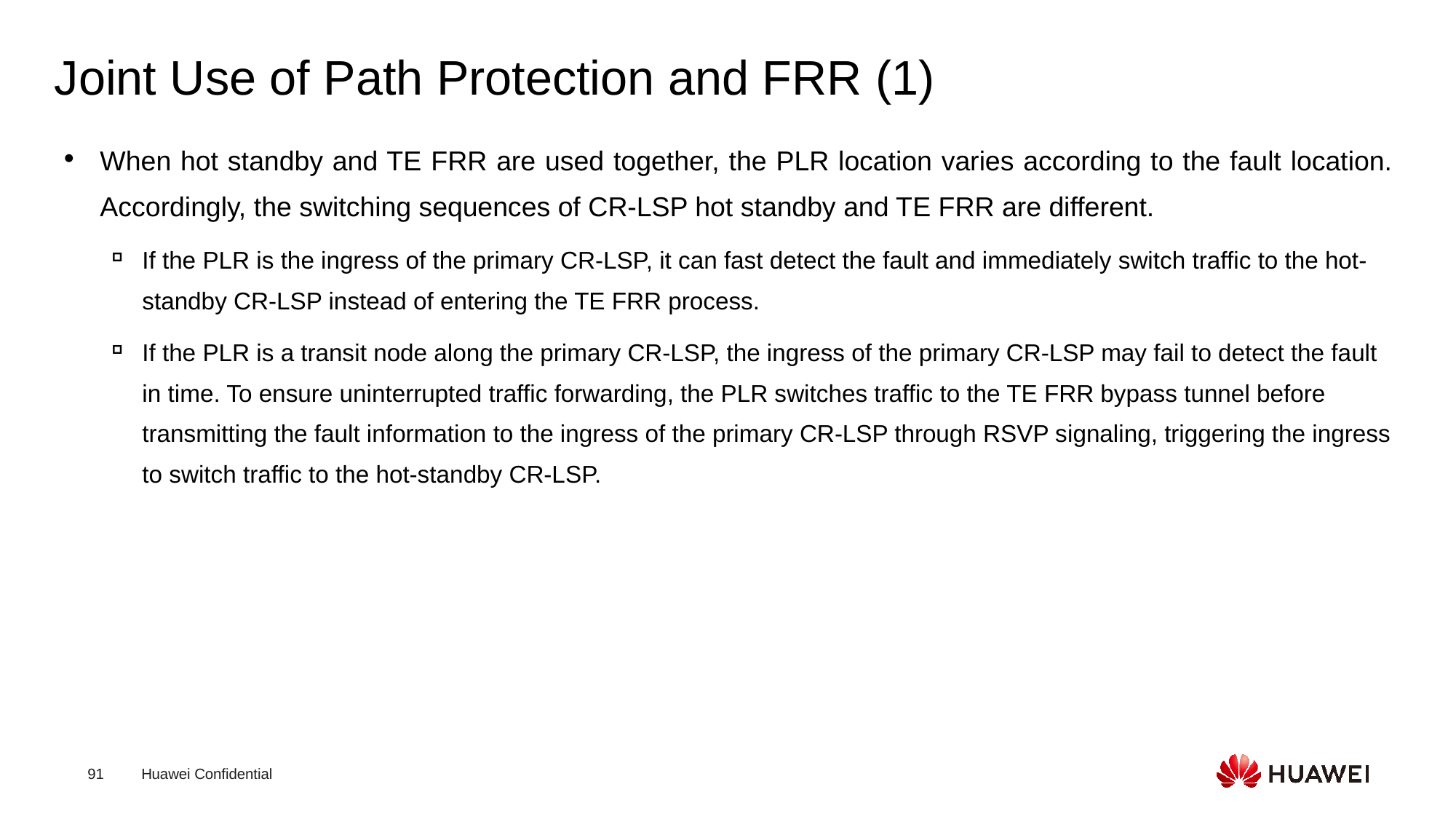

# Joint Use of Path Protection and FRR (1)
When hot standby and TE FRR are used together, the PLR location varies according to the fault location. Accordingly, the switching sequences of CR-LSP hot standby and TE FRR are different.
If the PLR is the ingress of the primary CR-LSP, it can fast detect the fault and immediately switch traffic to the hot-standby CR-LSP instead of entering the TE FRR process.
If the PLR is a transit node along the primary CR-LSP, the ingress of the primary CR-LSP may fail to detect the fault in time. To ensure uninterrupted traffic forwarding, the PLR switches traffic to the TE FRR bypass tunnel before transmitting the fault information to the ingress of the primary CR-LSP through RSVP signaling, triggering the ingress to switch traffic to the hot-standby CR-LSP.